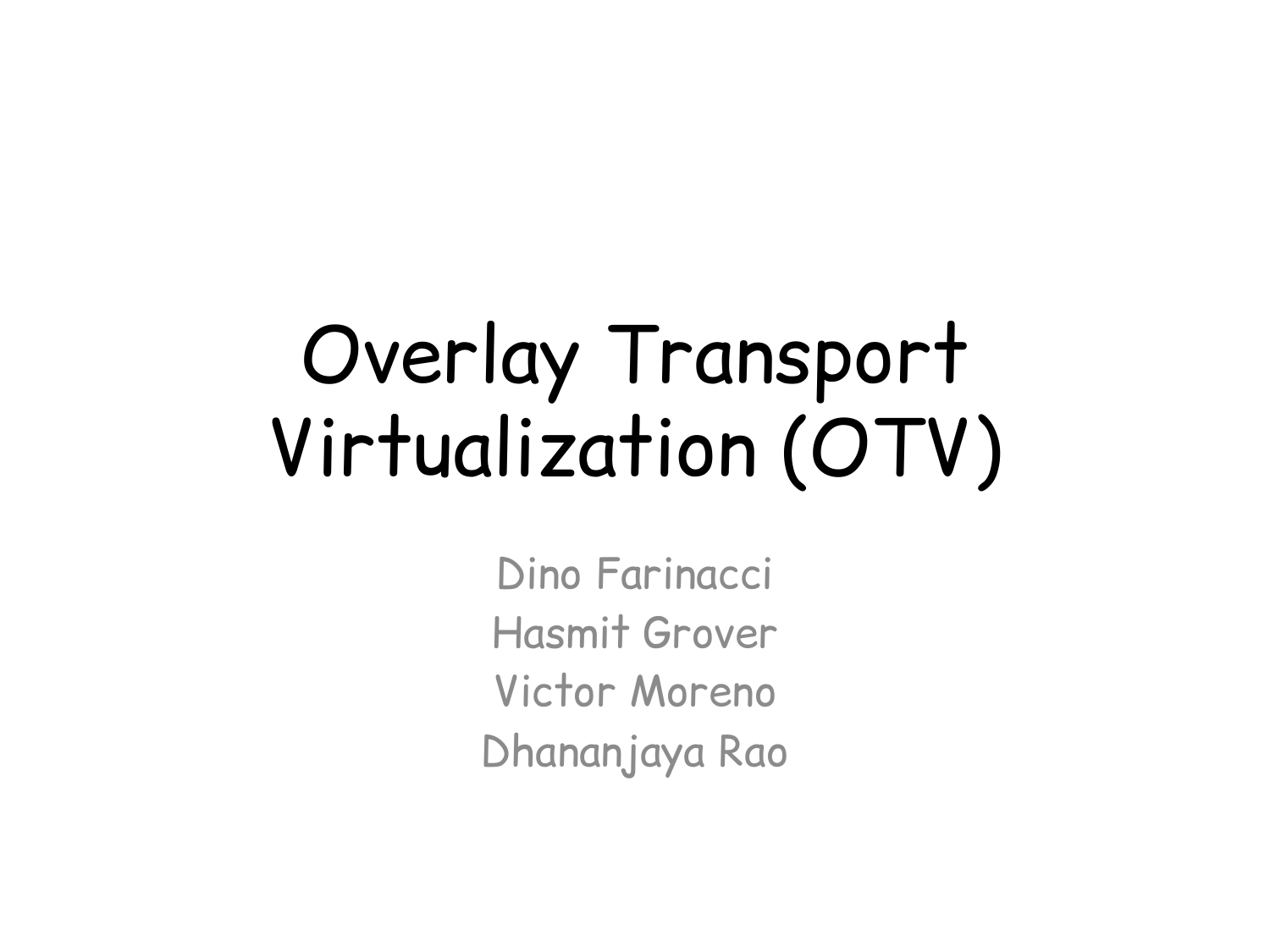

# Overlay Transport Virtualization (OTV)
Dino Farinacci
Hasmit Grover
Victor Moreno
Dhananjaya Rao